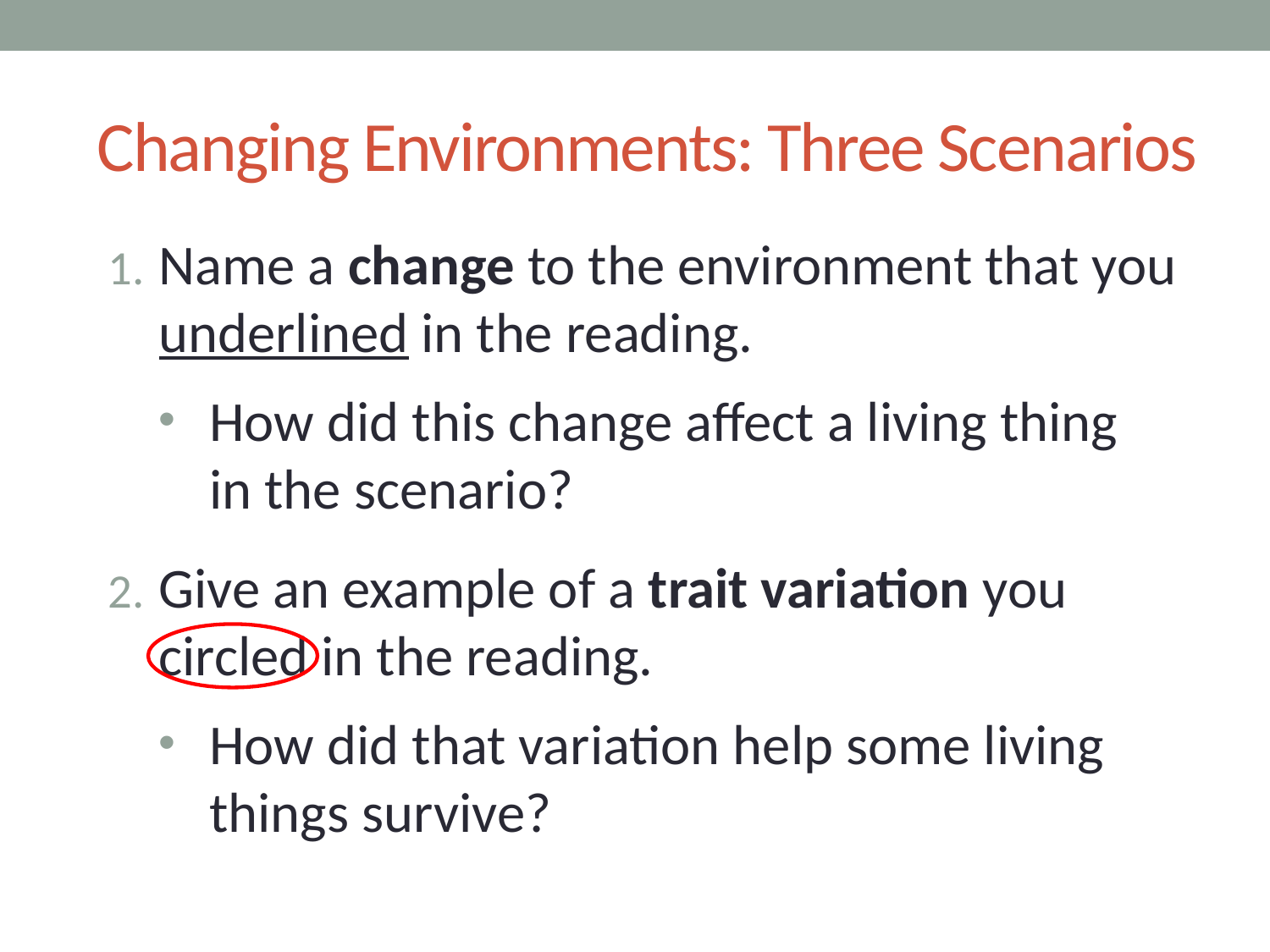

# Changing Environments: Three Scenarios
Name a change to the environment that you underlined in the reading.
How did this change affect a living thing
in the scenario?
Give an example of a trait variation you
circled in the reading.
How did that variation help some living
things survive?